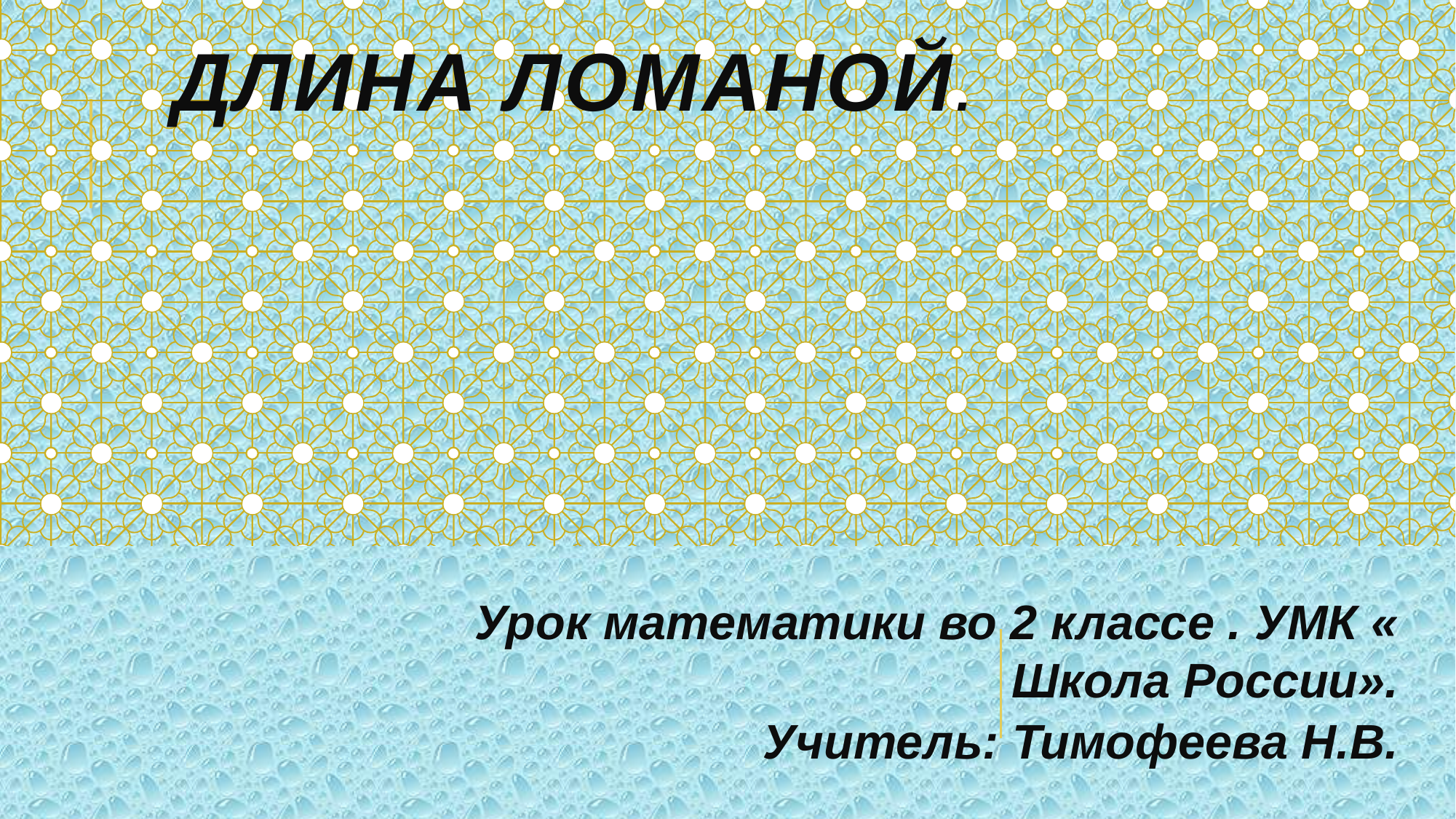

# Длина ломаной.
Урок математики во 2 классе . УМК « Школа России».
Учитель: Тимофеева Н.В.